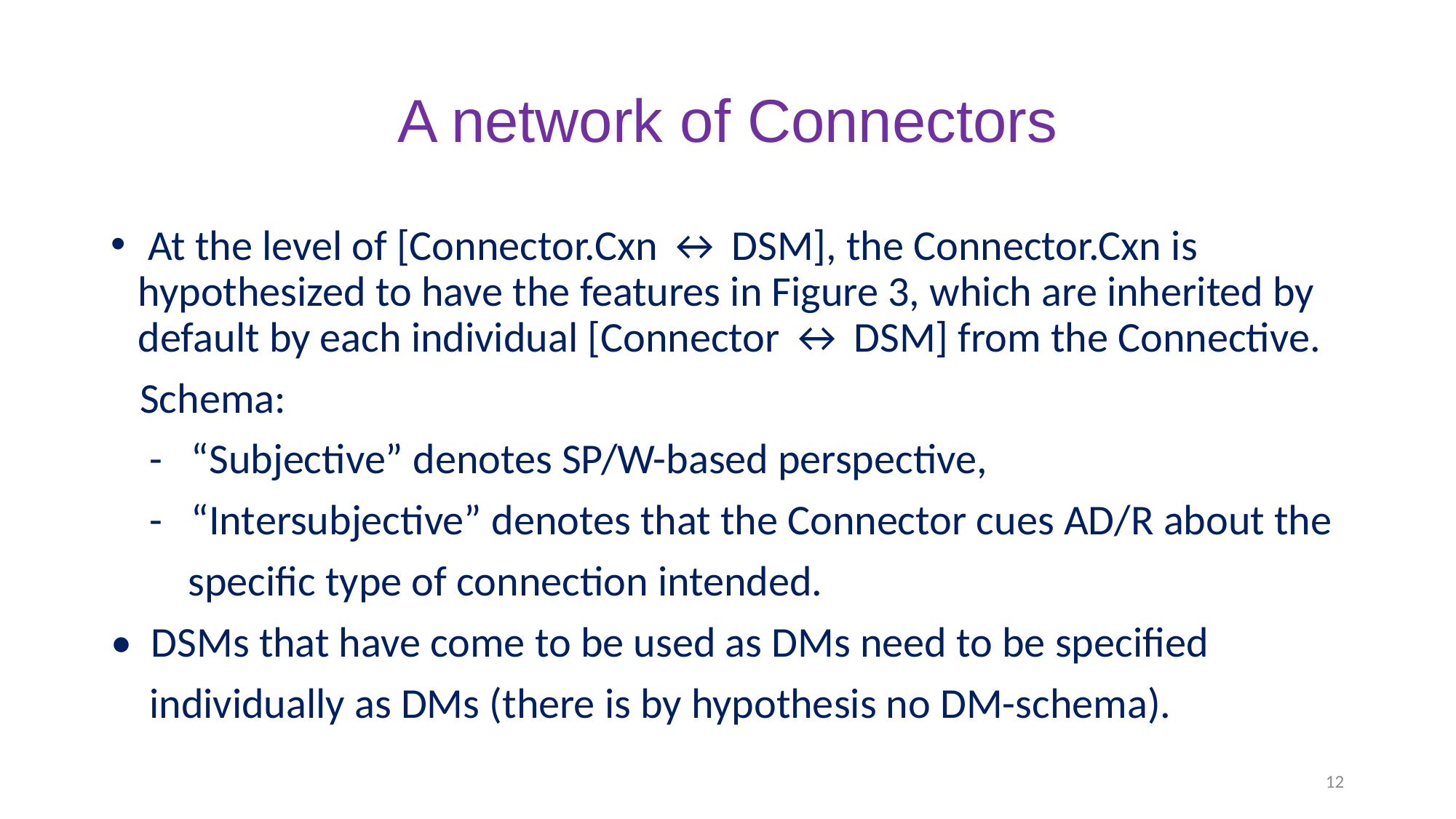

# A network of Connectors
 At the level of [Connector.Cxn ↔ DSM], the Connector.Cxn is hypothesized to have the features in Figure 3, which are inherited by default by each individual [Connector ↔ DSM] from the Connective.
   Schema:
    -   “Subjective” denotes SP/W-based perspective,
    -   “Intersubjective” denotes that the Connector cues AD/R about the
        specific type of connection intended.
•  DSMs that have come to be used as DMs need to be specified
    individually as DMs (there is by hypothesis no DM-schema).

12